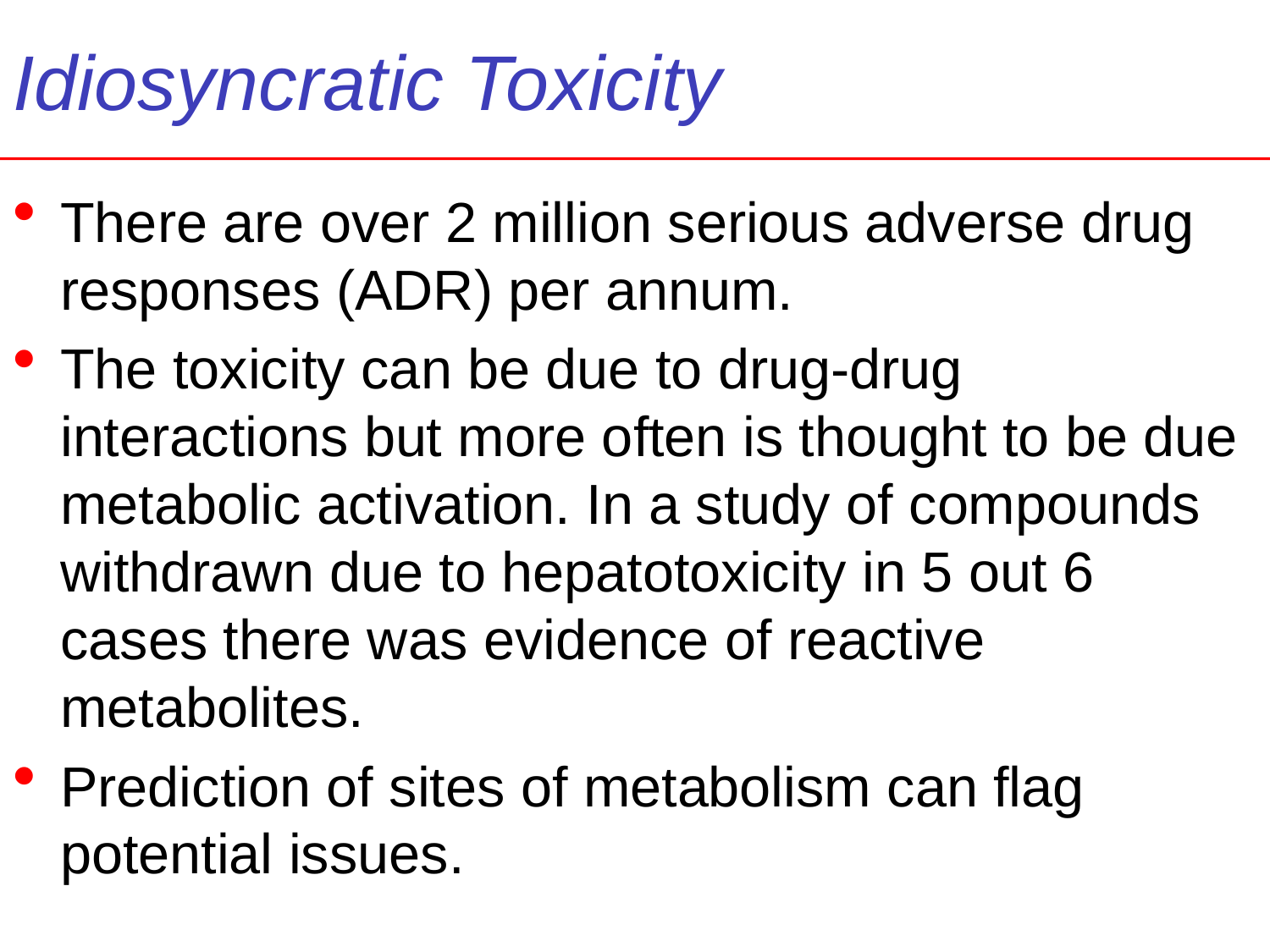

# Idiosyncratic Toxicity
There are over 2 million serious adverse drug responses (ADR) per annum.
The toxicity can be due to drug-drug interactions but more often is thought to be due metabolic activation. In a study of compounds withdrawn due to hepatotoxicity in 5 out 6 cases there was evidence of reactive metabolites.
Prediction of sites of metabolism can flag potential issues.